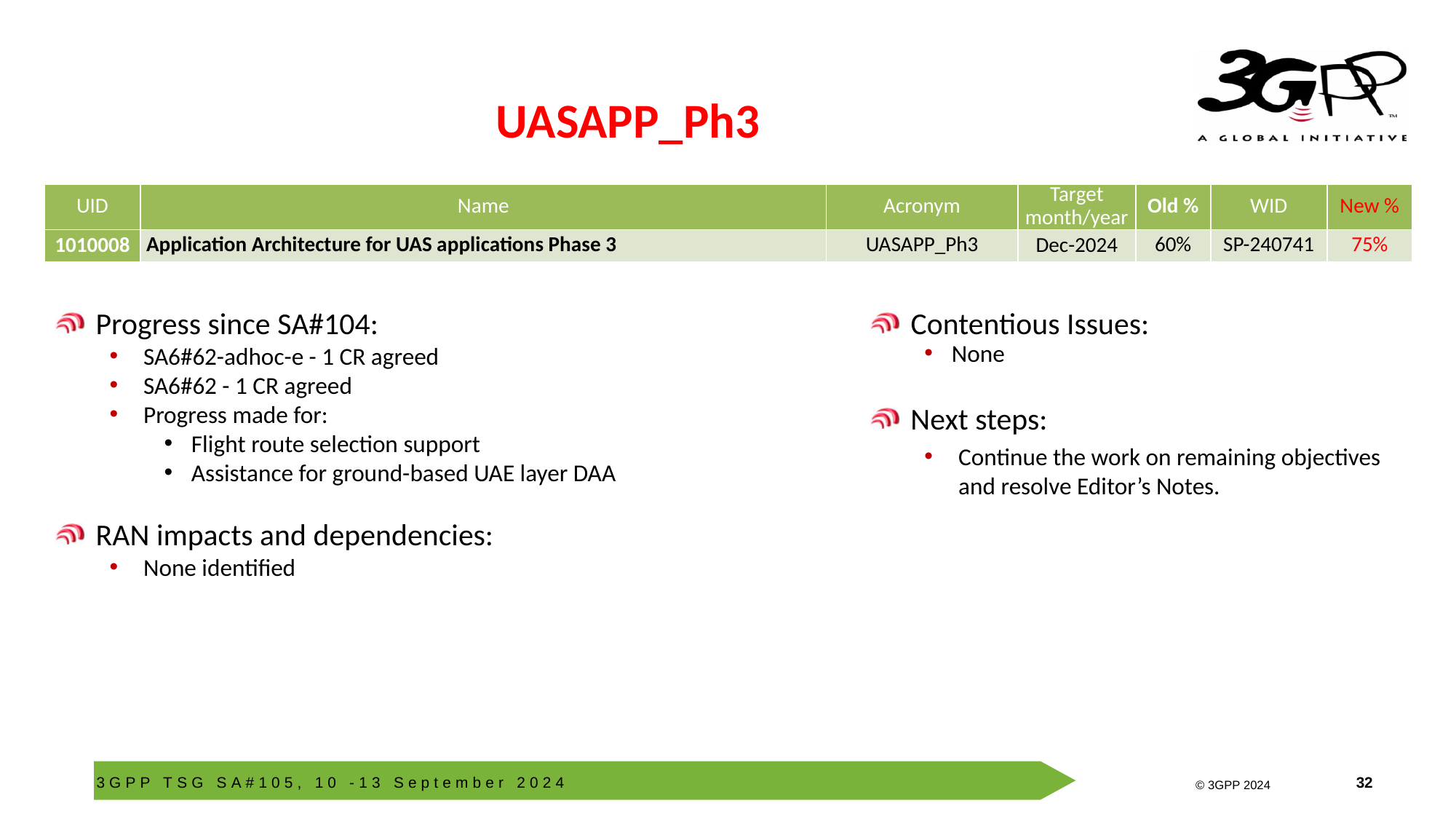

# UASAPP_Ph3
| UID | Name | Acronym | Target month/year | Old % | WID | New % |
| --- | --- | --- | --- | --- | --- | --- |
| 1010008 | Application Architecture for UAS applications Phase 3 | UASAPP\_Ph3 | Dec-2024 | 60% | SP-240741 | 75% |
Progress since SA#104:
SA6#62-adhoc-e - 1 CR agreed
SA6#62 - 1 CR agreed
Progress made for:
Flight route selection support
Assistance for ground-based UAE layer DAA

RAN impacts and dependencies:
None identified
Contentious Issues:
None

Next steps:
Continue the work on remaining objectives and resolve Editor’s Notes.